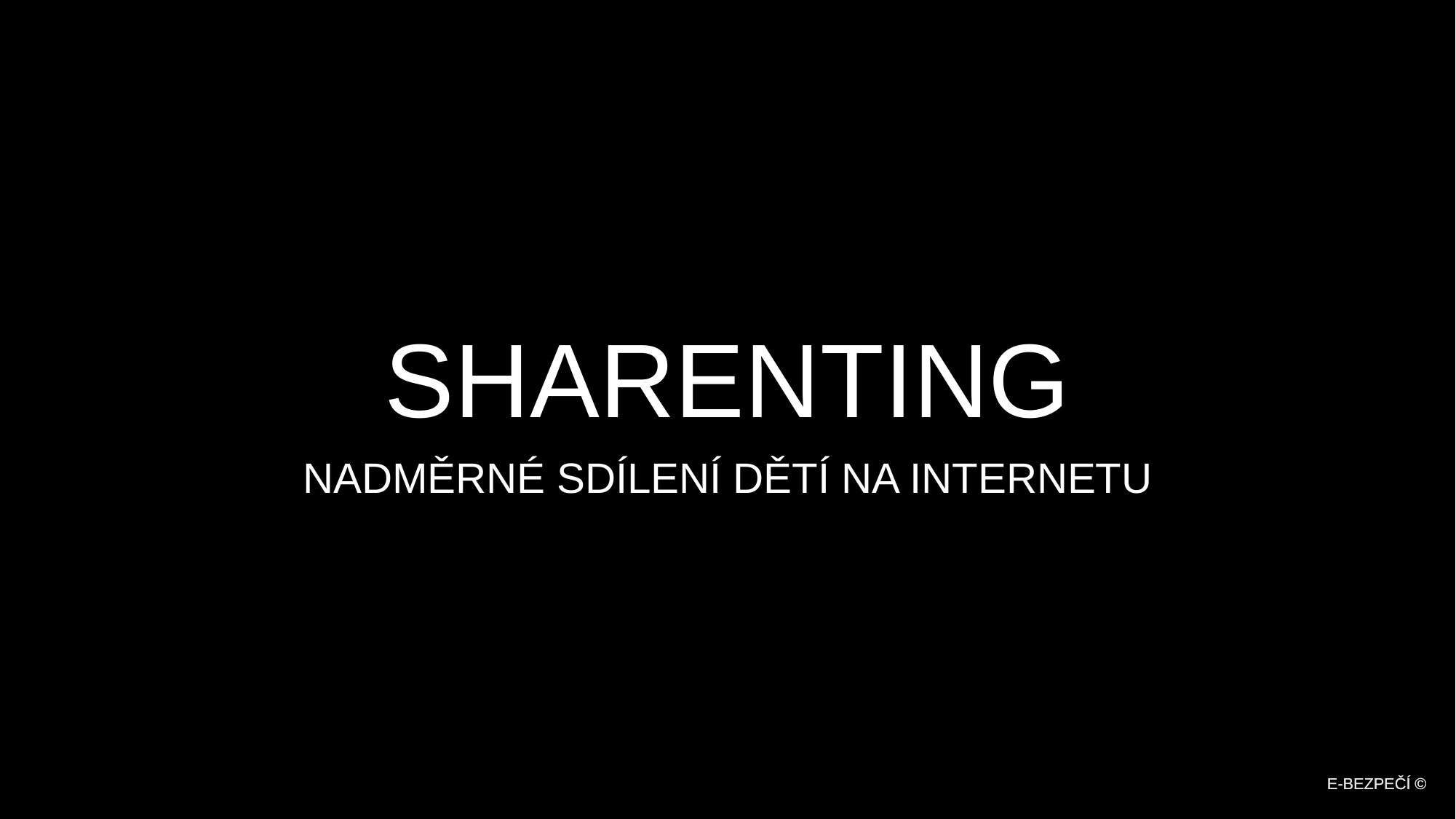

SHARENTING
NADMĚRNÉ SDÍLENÍ DĚTÍ NA INTERNETU
E-BEZPEČÍ ©
E-BEZPEČÍ ©